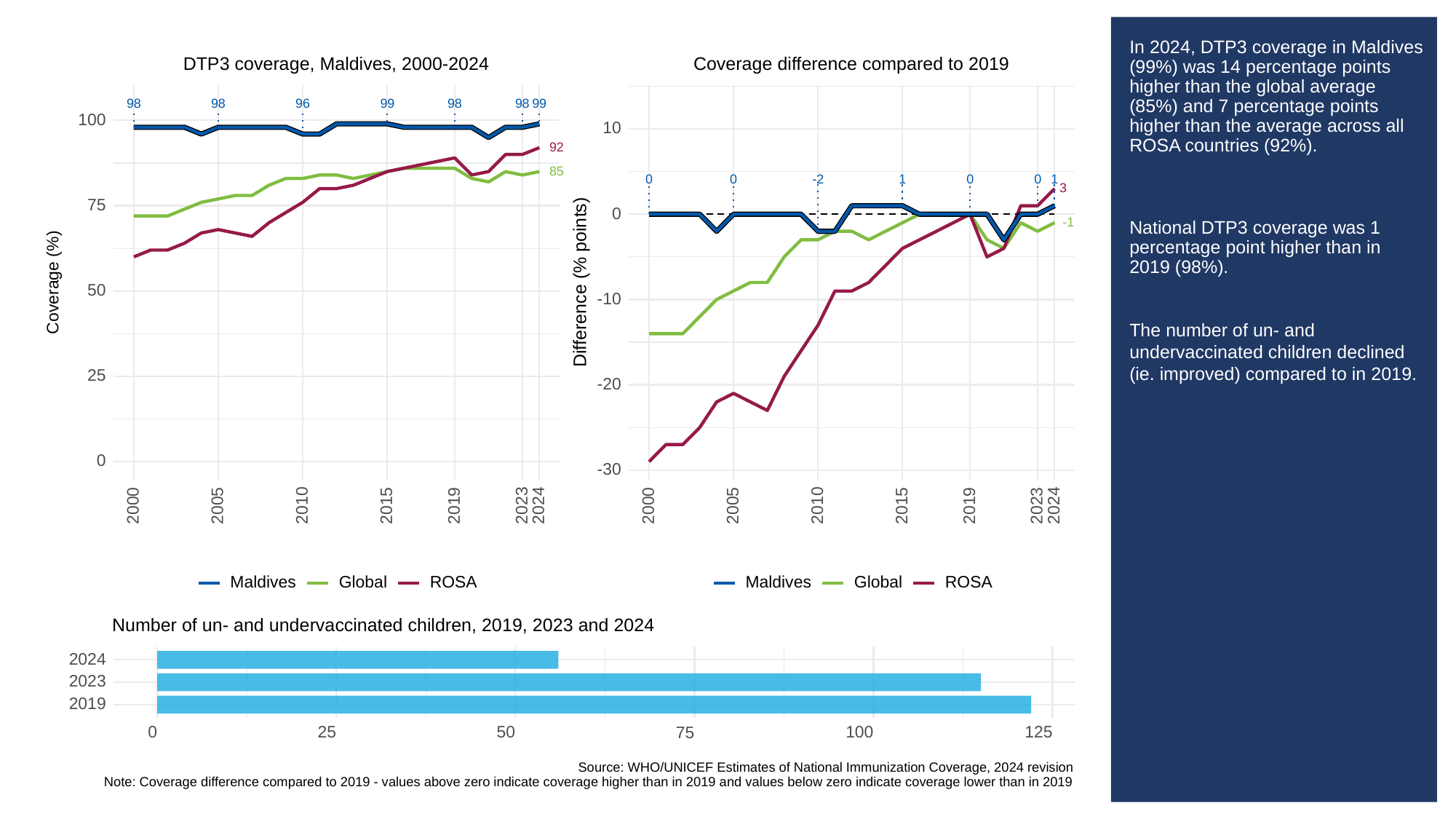

# In 2024, DTP3 coverage in Maldives (99%) was 14 percentage points higher than the global average (85%) and 7 percentage points higher than the average across all ROSA countries (92%).

National DTP3 coverage was 1 percentage point higher than in 2019 (98%).

The number of un- and undervaccinated children declined (ie. improved) compared to in 2019.

Coverage difference compared to 2019
DTP3 coverage, Maldives, 2000-2024

98
98
96
99
98
98
99

100

10

92

85

0
0
0
0
-2
1
1

3

75

0

-1

Difference (% points)
Coverage (%)
50

-10

25

-20

0

-30

2023
2023
2000
2005
2010
2015
2019
2024
2000
2005
2010
2015
2019
2024
ROSA
ROSA
Global
Global
Maldives
Maldives

Number of un- and undervaccinated children, 2019, 2023 and 2024

2024

2023

2019

0
25
50
100
125
75
Source: WHO/UNICEF Estimates of National Immunization Coverage, 2024 revision
Note: Coverage difference compared to 2019 - values above zero indicate coverage higher than in 2019 and values below zero indicate coverage lower than in 2019